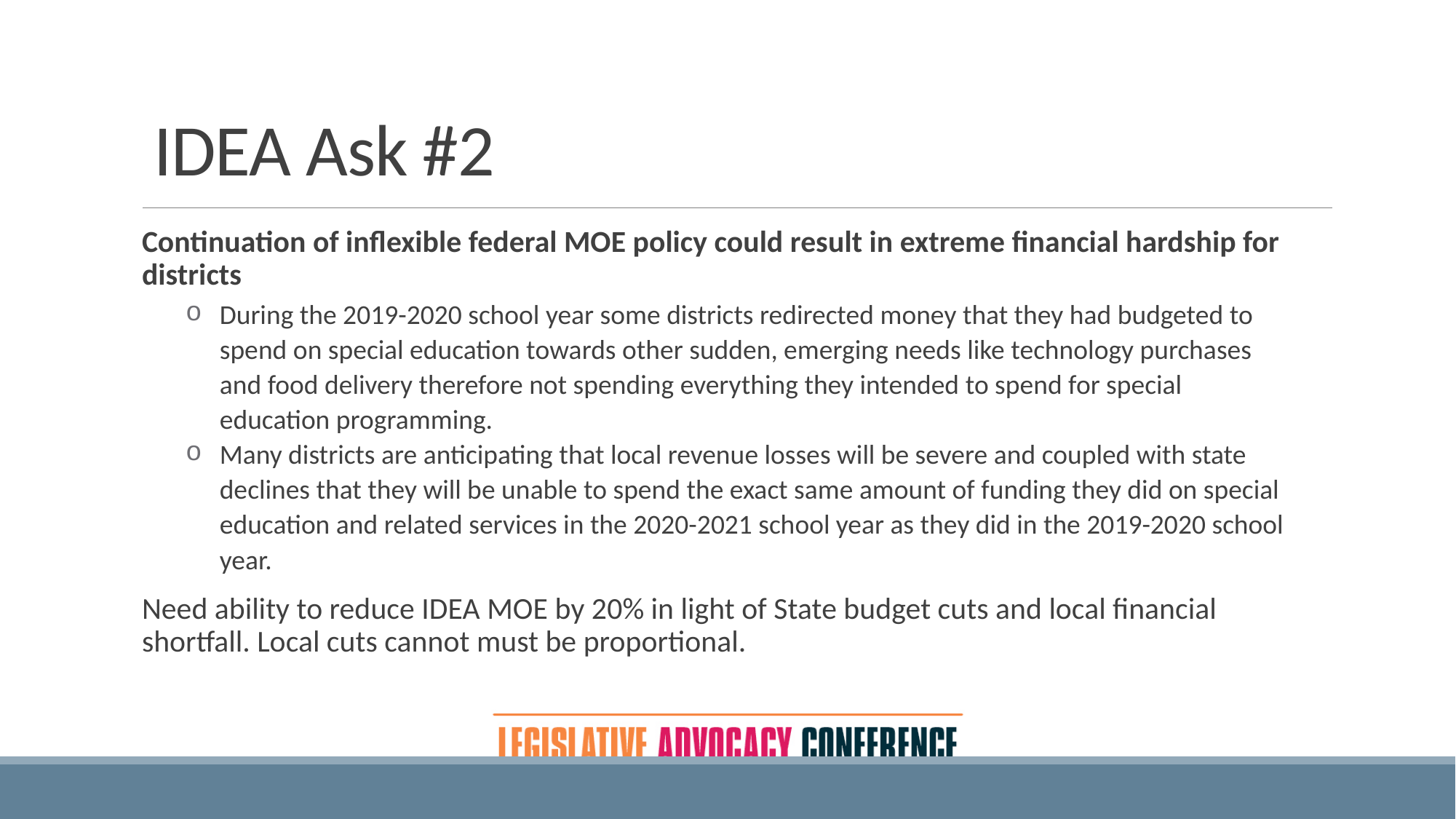

# IDEA Ask #2
Continuation of inflexible federal MOE policy could result in extreme financial hardship for districts
During the 2019-2020 school year some districts redirected money that they had budgeted to spend on special education towards other sudden, emerging needs like technology purchases and food delivery therefore not spending everything they intended to spend for special education programming.
Many districts are anticipating that local revenue losses will be severe and coupled with state declines that they will be unable to spend the exact same amount of funding they did on special education and related services in the 2020-2021 school year as they did in the 2019-2020 school year.
Need ability to reduce IDEA MOE by 20% in light of State budget cuts and local financial shortfall. Local cuts cannot must be proportional.